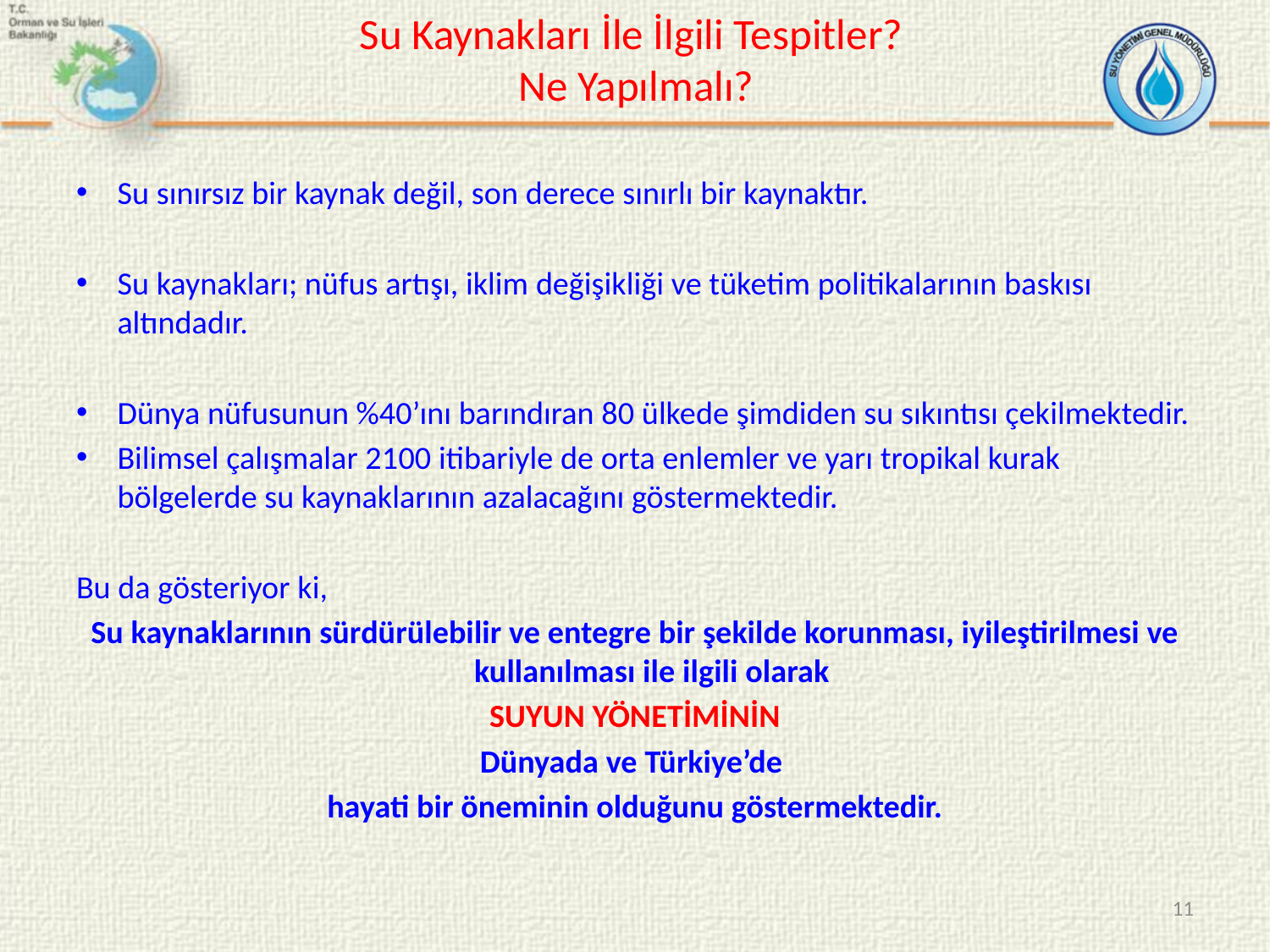

# Su Kaynakları İle İlgili Tespitler? Ne Yapılmalı?
Su sınırsız bir kaynak değil, son derece sınırlı bir kaynaktır.

Su kaynakları; nüfus artışı, iklim değişikliği ve tüketim politikalarının baskısı altındadır.

Dünya nüfusunun %40’ını barındıran 80 ülkede şimdiden su sıkıntısı çekilmektedir.
Bilimsel çalışmalar 2100 itibariyle de orta enlemler ve yarı tropikal kurak bölgelerde su kaynaklarının azalacağını göstermektedir.

Bu da gösteriyor ki,
Su kaynaklarının sürdürülebilir ve entegre bir şekilde korunması, iyileştirilmesi ve kullanılması ile ilgili olarak
SUYUN YÖNETİMİNİN
Dünyada ve Türkiye’de
hayati bir öneminin olduğunu göstermektedir.

11